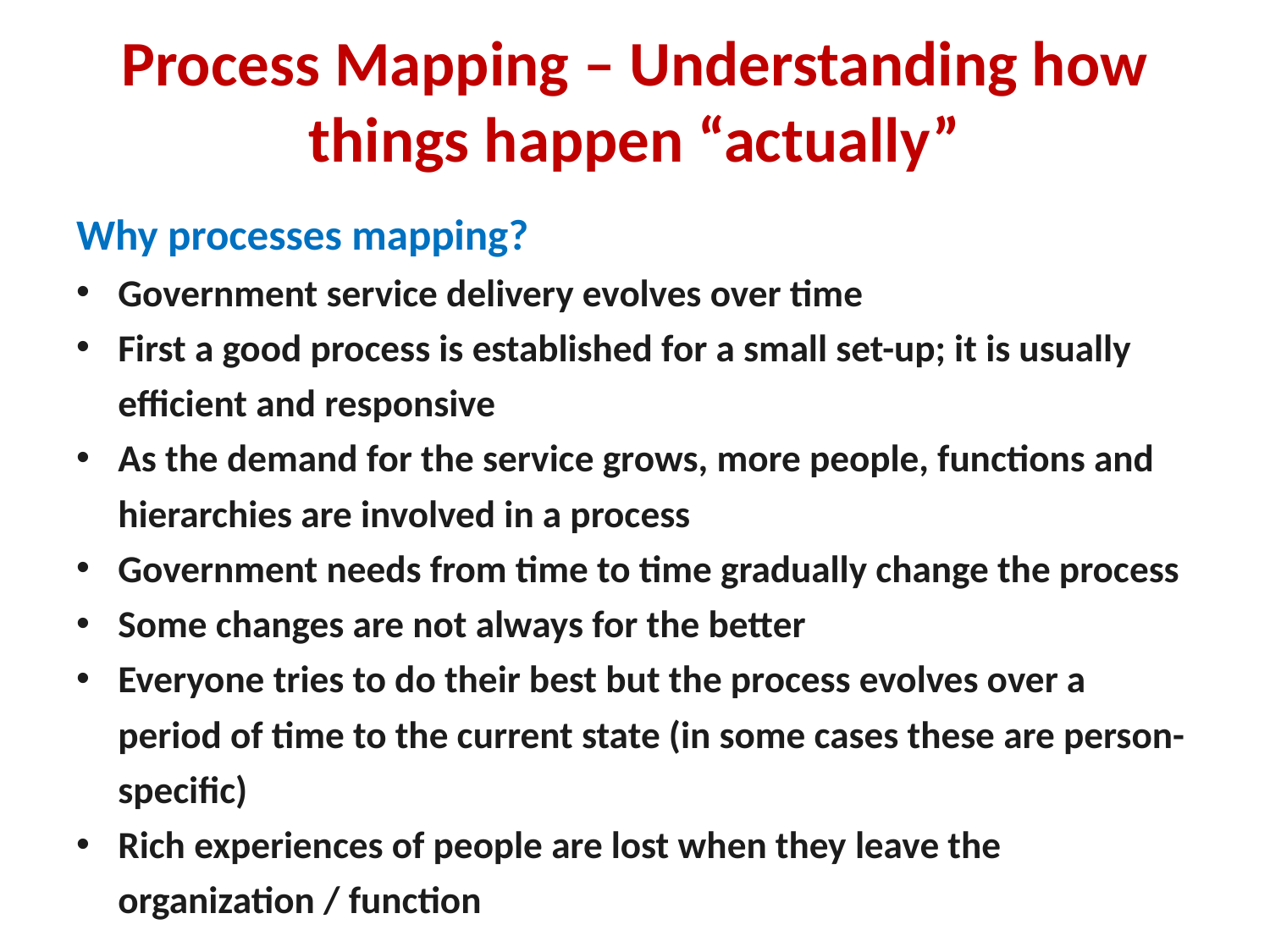

# Process Mapping – Understanding how things happen “actually”
Why processes mapping?
Government service delivery evolves over time
First a good process is established for a small set-up; it is usually efficient and responsive
As the demand for the service grows, more people, functions and hierarchies are involved in a process
Government needs from time to time gradually change the process
Some changes are not always for the better
Everyone tries to do their best but the process evolves over a period of time to the current state (in some cases these are person-specific)
Rich experiences of people are lost when they leave the organization / function